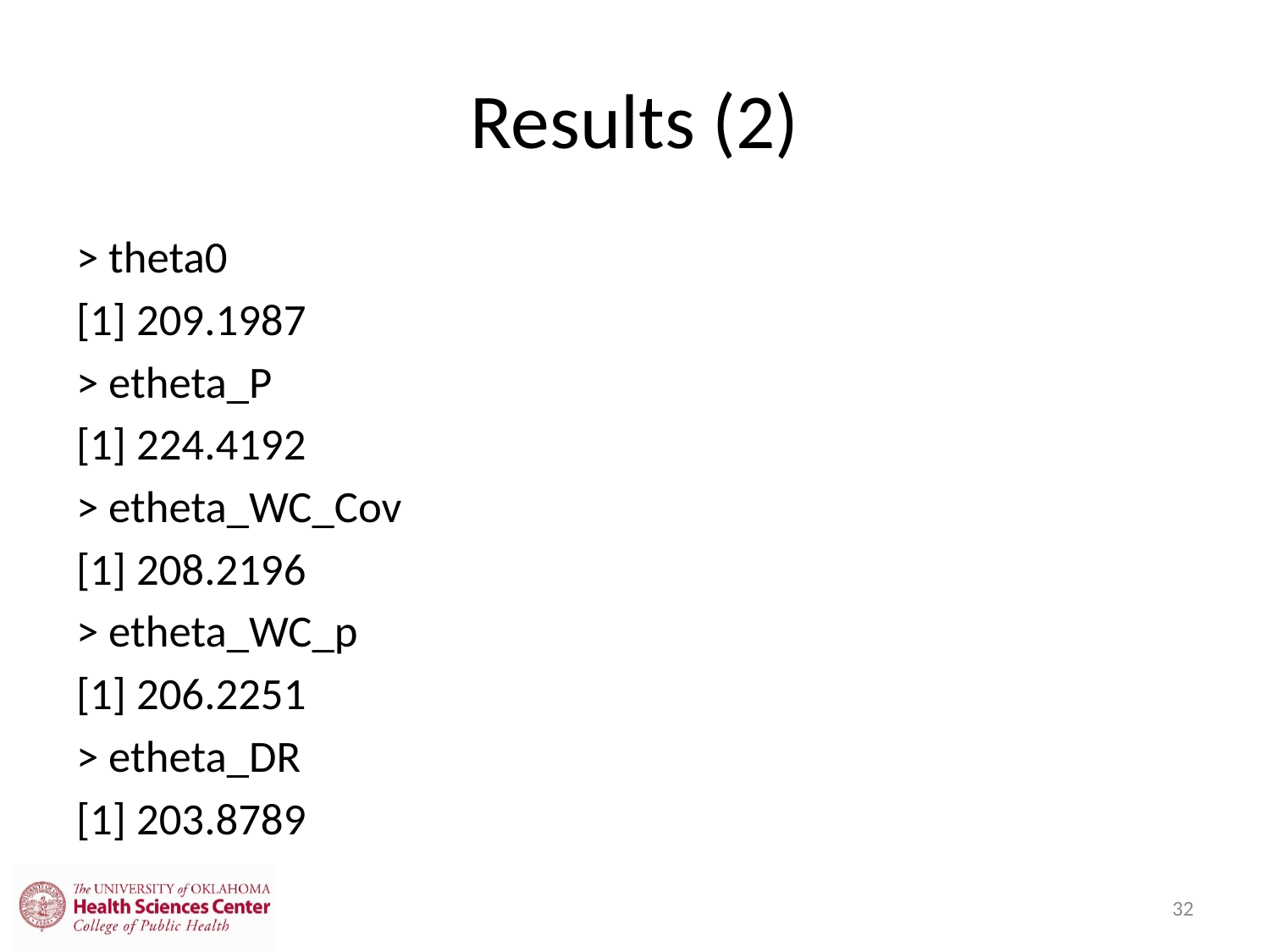

# Results (2)
> theta0
[1] 209.1987
> etheta_P
[1] 224.4192
> etheta_WC_Cov
[1] 208.2196
> etheta_WC_p
[1] 206.2251
> etheta_DR
[1] 203.8789

32